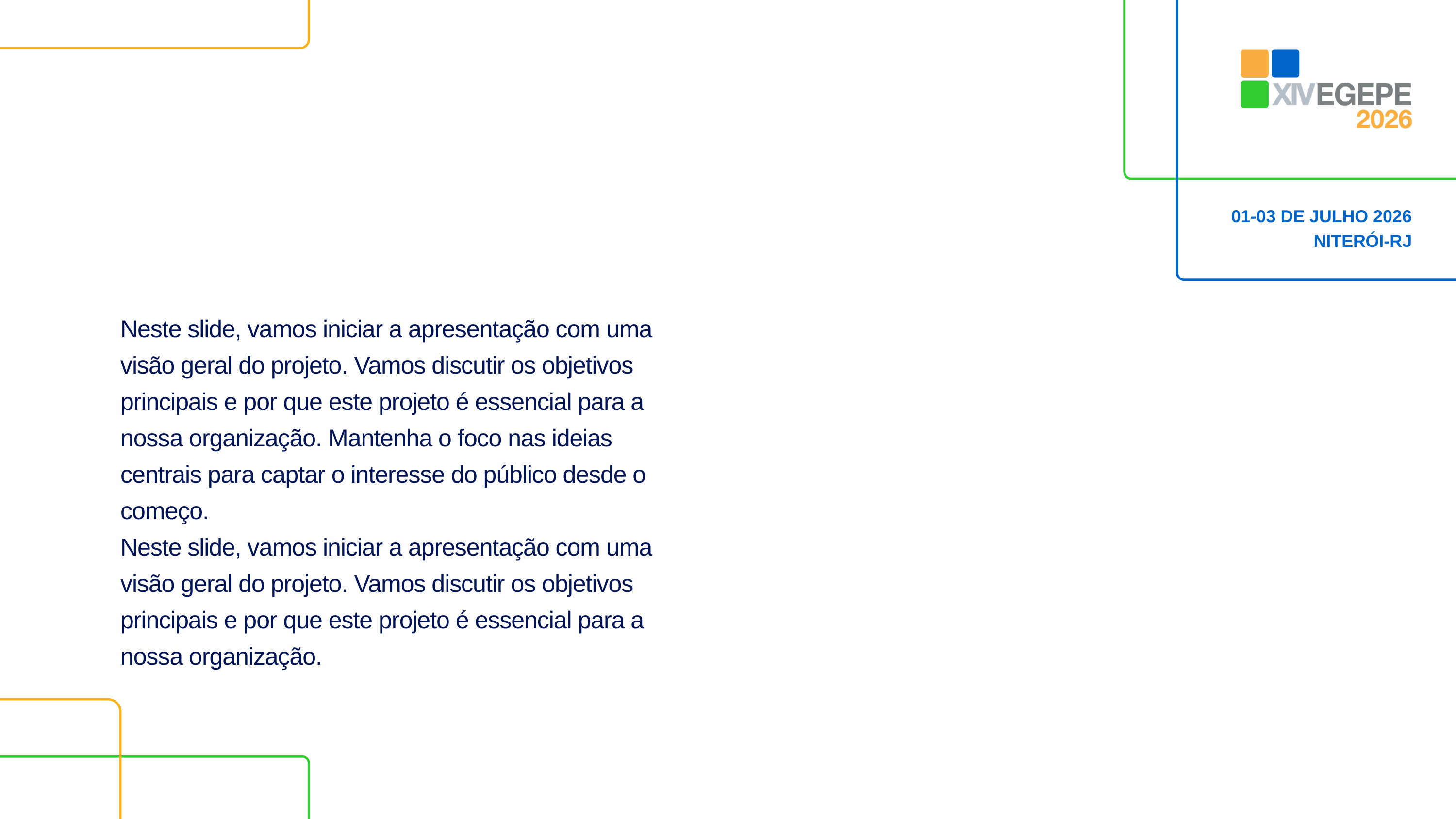

Exemplo de Título Introdução ao Projeto
01-03 DE JULHO 2026
NITERÓI-RJ
Neste slide, vamos iniciar a apresentação com uma visão geral do projeto. Vamos discutir os objetivos principais e por que este projeto é essencial para a nossa organização. Mantenha o foco nas ideias centrais para captar o interesse do público desde o começo.
Neste slide, vamos iniciar a apresentação com uma visão geral do projeto. Vamos discutir os objetivos principais e por que este projeto é essencial para a nossa organização.